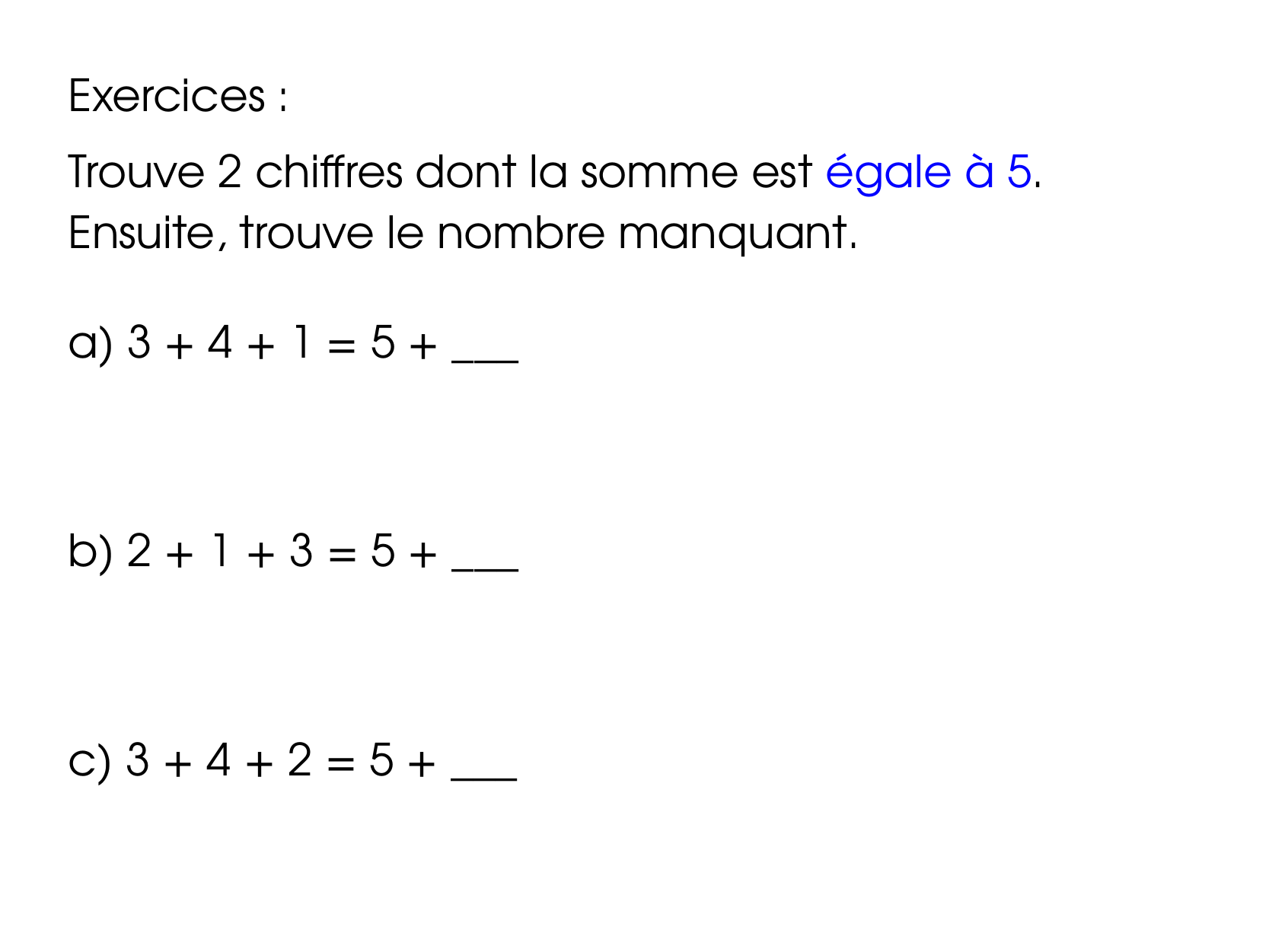

Exercices :
Trouve 2 chiffres dont la somme est égale à 5.  Ensuite, trouve le nombre manquant.
a) 3 + 4 + 1 = 5 + ___
b) 2 + 1 + 3 = 5 + ___
c) 3 + 4 + 2 = 5 + ___